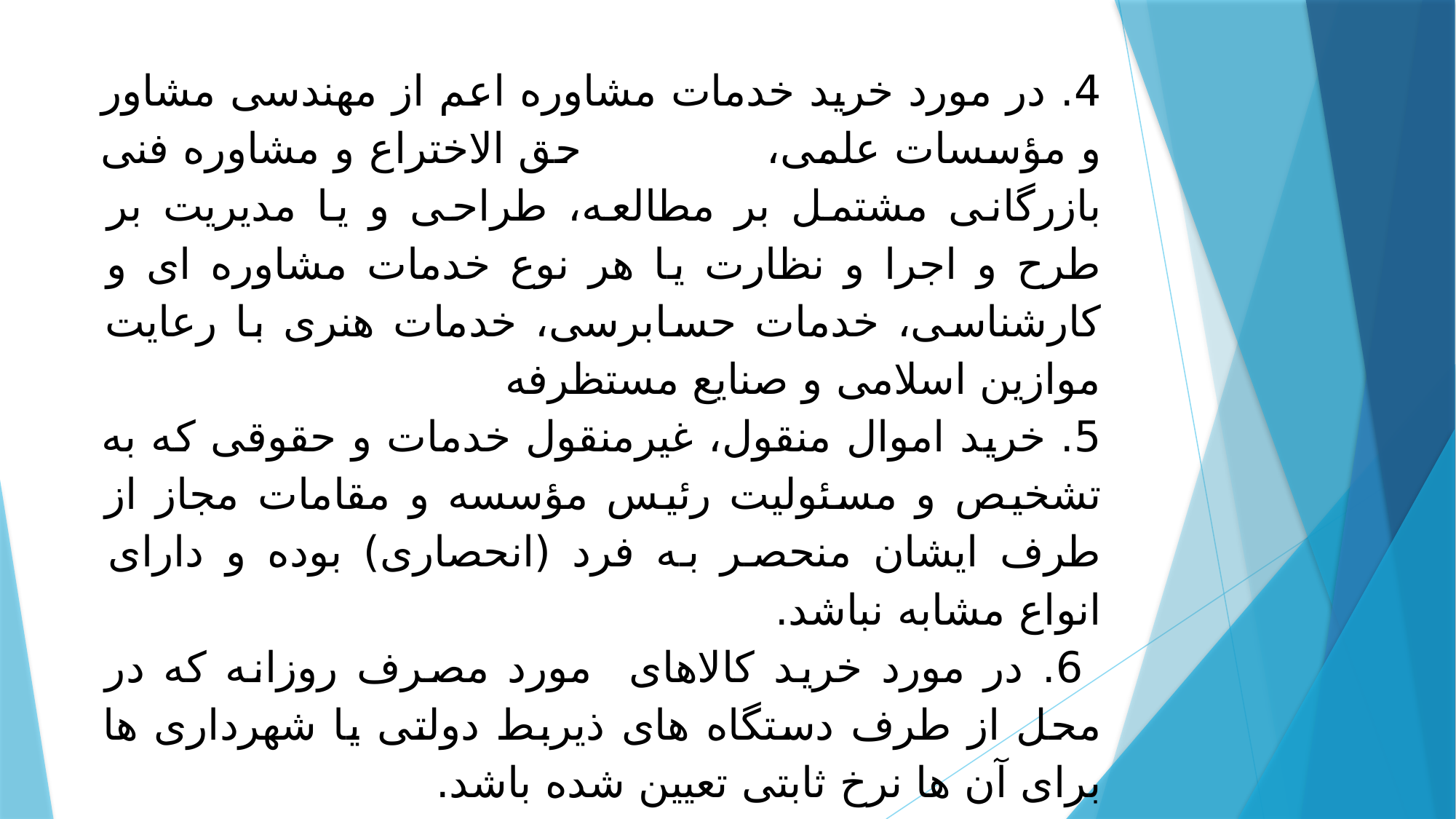

4. در مورد خرید خدمات مشاوره اعم از مهندسی مشاور و مؤسسات علمی،             حق الاختراع و مشاوره فنی بازرگانی مشتمل بر مطالعه، طراحی و یا مدیریت بر طرح و اجرا و نظارت یا هر نوع خدمات مشاوره ای و کارشناسی، خدمات حسابرسی، خدمات هنری با رعایت موازین اسلامی و صنایع مستظرفه
5. خرید اموال منقول، غیرمنقول خدمات و حقوقی که به تشخیص و مسئولیت رئیس مؤسسه و مقامات مجاز از طرف ایشان منحصر به فرد (انحصاری) بوده و دارای انواع مشابه نباشد.
 6. در مورد خرید کالاهای  مورد مصرف روزانه که در محل از طرف دستگاه های ذیربط دولتی یا شهرداری ها برای آن ها نرخ ثابتی تعیین شده باشد.
 7. در مورد کرایه حمل و نقل از طریق زمینی، هوایی، دریایی که از طرف دستگاه های دولتی ذیربط برای آن ها  نرخ معینی تعیین شده باشد.
				(تبصره ماده 55 آئین نامه مالی و معاملاتی دانشگاه)